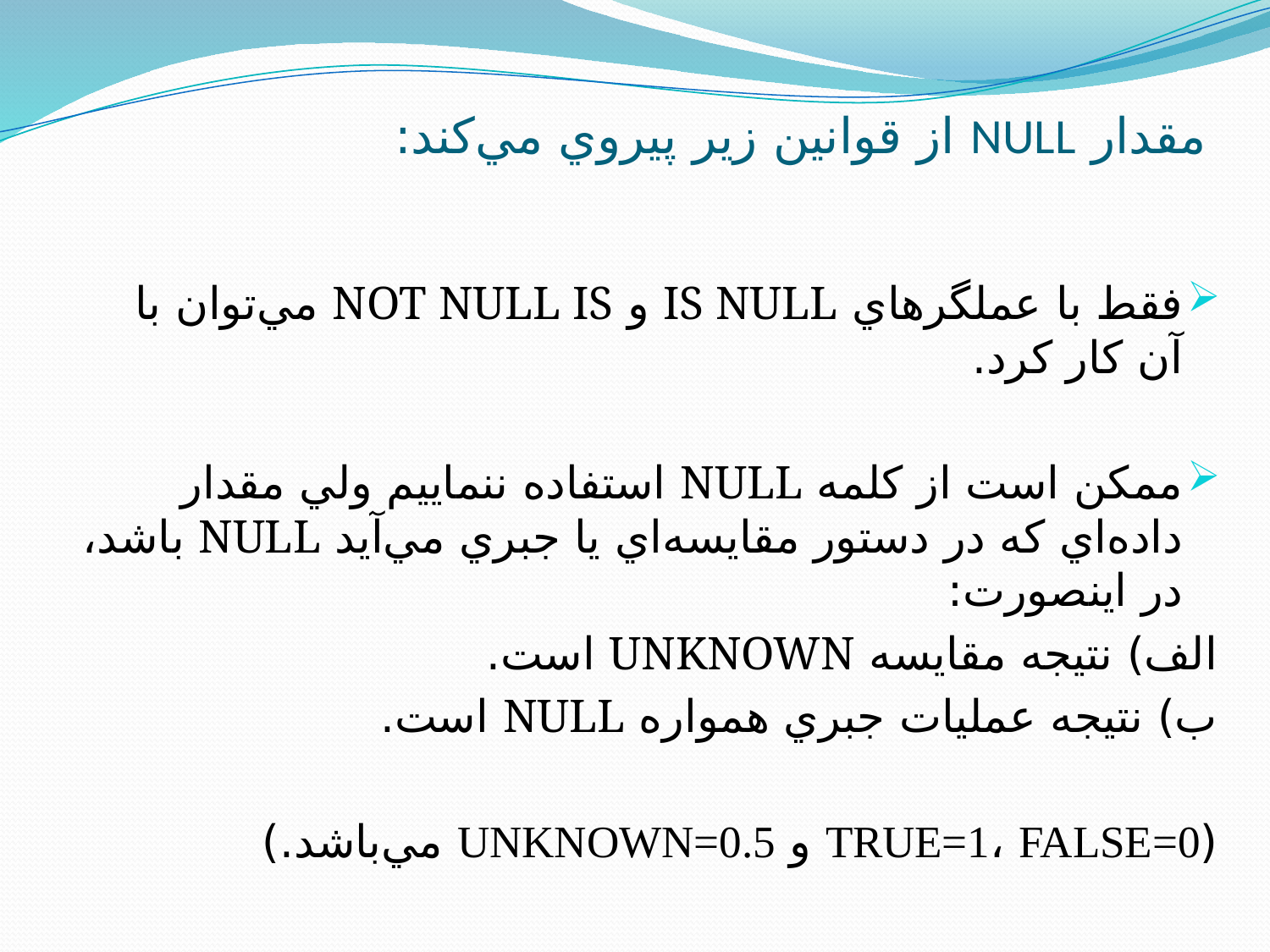

# مقدار NULL از قوانين زير پيروي مي‌کند:
فقط با عملگرهاي IS NULL و NOT NULL IS مي‌توان با آن کار کرد.

ممکن است از کلمه NULL استفاده ننماييم ولي مقدار داده‌اي که در دستور مقايسه‌اي يا جبري مي‌آيد NULL باشد، در اينصورت:
	الف) نتيجه مقايسه UNKNOWN است.
	ب) نتيجه عمليات جبري همواره NULL است.

(TRUE=1، FALSE=0 و UNKNOWN=0.5 مي‌باشد.)